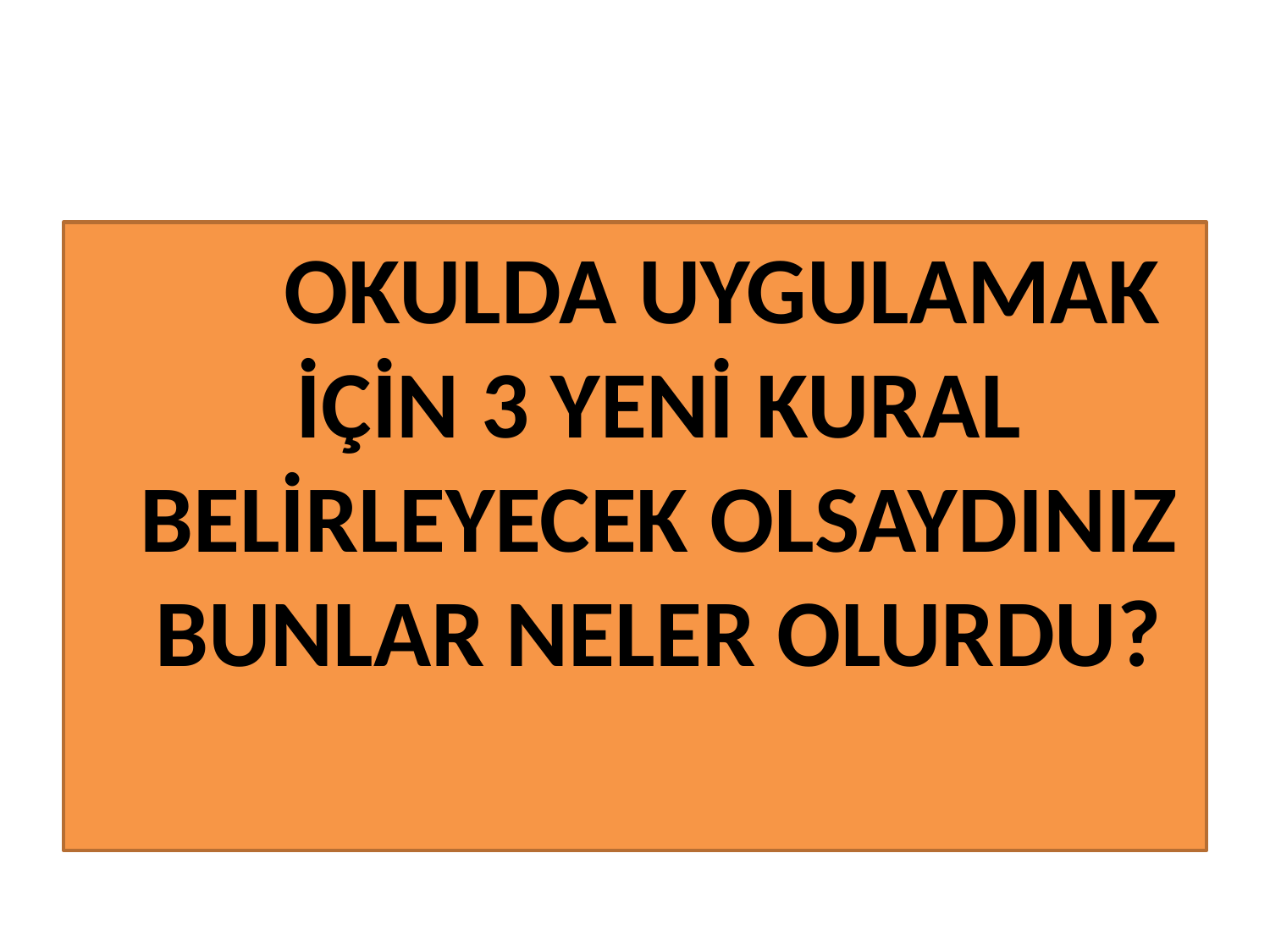

OKULDA UYGULAMAK İÇİN 3 YENİ KURAL BELİRLEYECEK OLSAYDINIZ BUNLAR NELER OLURDU?